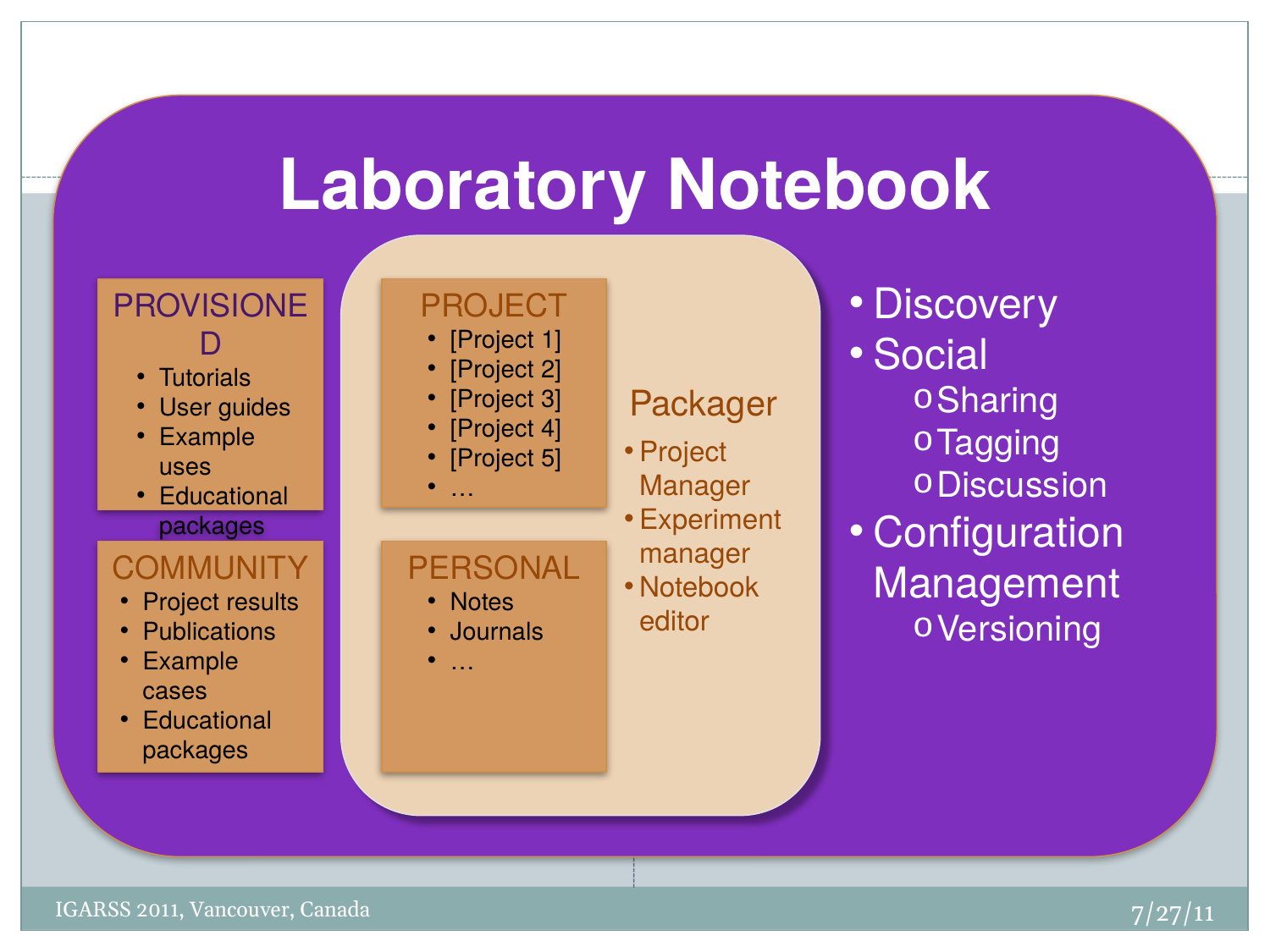

Laboratory Notebook
Discovery
Social
Sharing
Tagging
Discussion
Configuration Management
Versioning
Packager
Project Manager
Experiment manager
Notebook editor

Provisioned
Tutorials
User guides
Example uses
Educational packages
Project
[Project 1]
[Project 2]
[Project 3]
[Project 4]
[Project 5]
…
Community
Project results
Publications
Example cases
Educational packages
Personal
Notes
Journals
…
29
7/27/11
IGARSS 2011, Vancouver, Canada